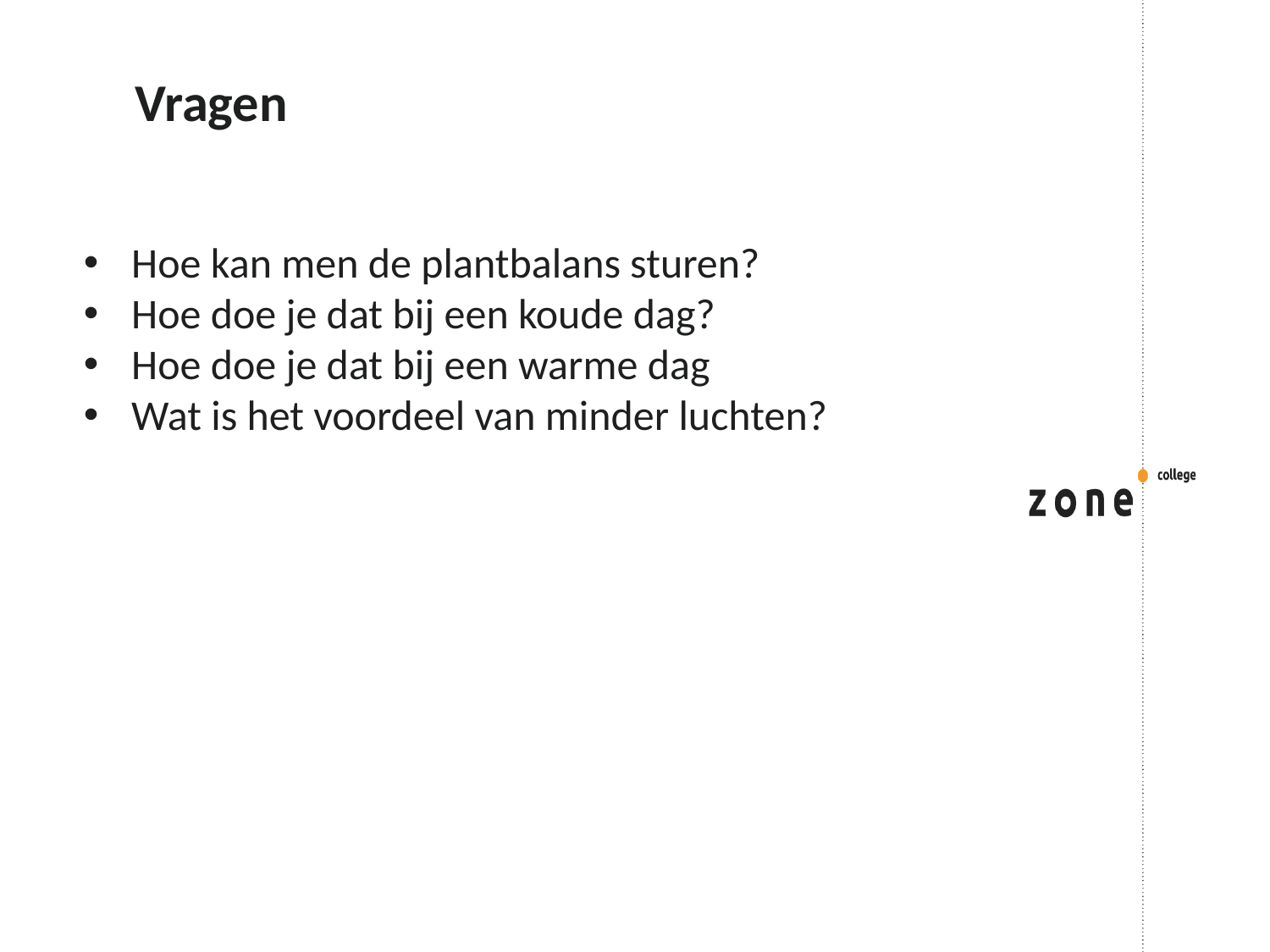

# Vragen
Hoe kan men de plantbalans sturen?
Hoe doe je dat bij een koude dag?
Hoe doe je dat bij een warme dag
Wat is het voordeel van minder luchten?